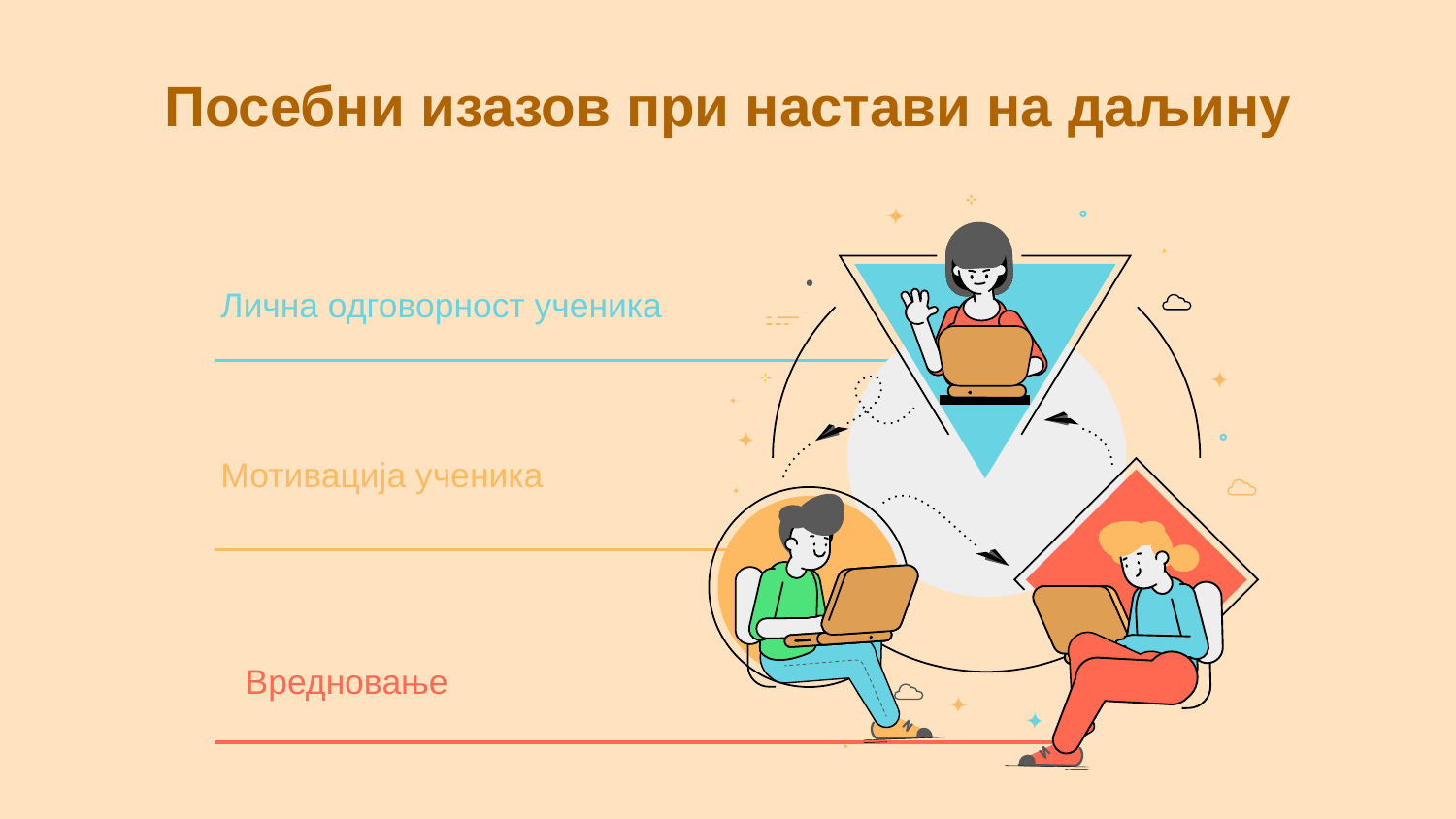

# Посебни изазов при настави на даљину

Лична одговорност ученика
Мотивација ученика
Вредновање